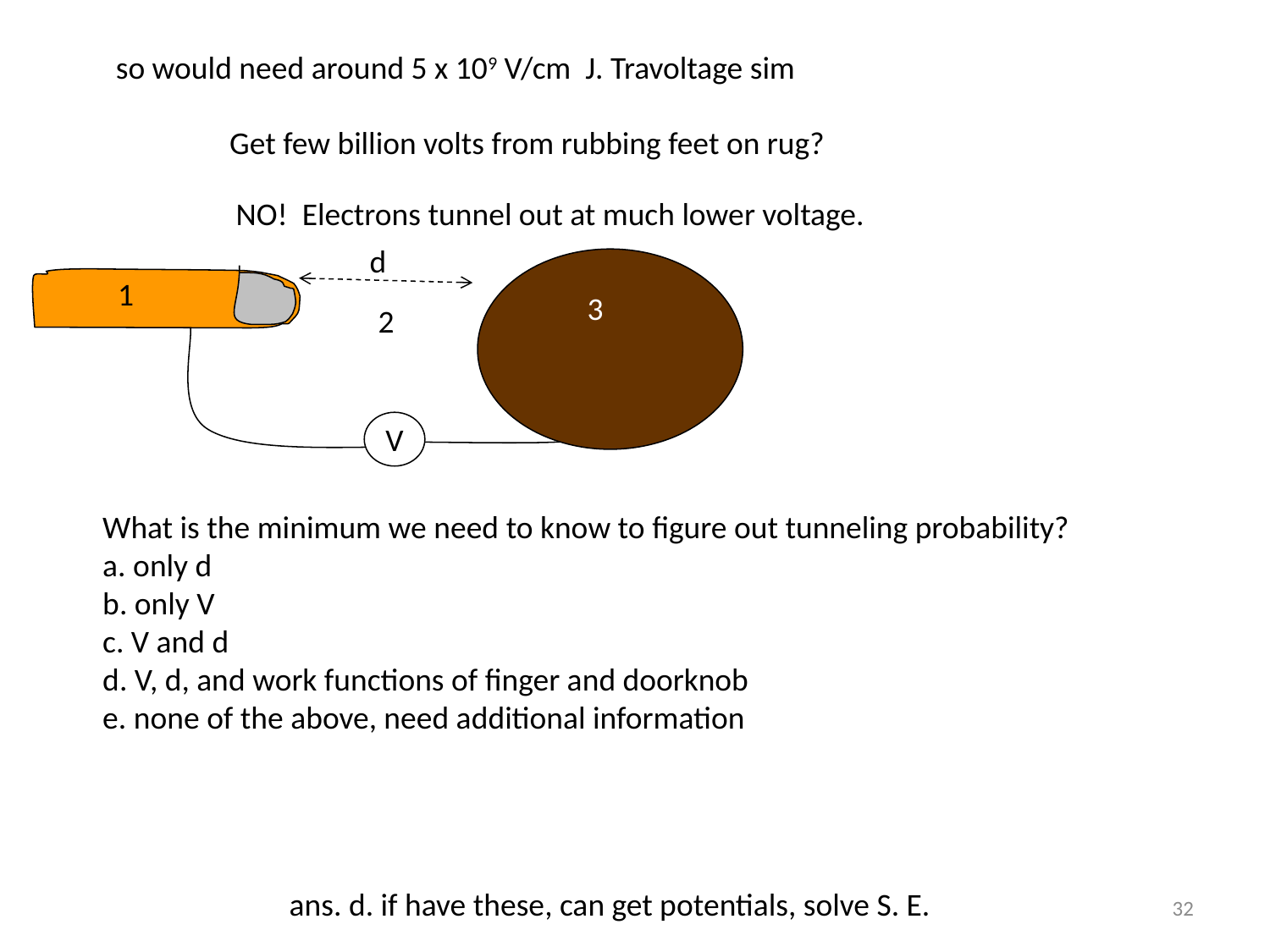

so would need around 5 x 109 V/cm  J. Travoltage sim
Get few billion volts from rubbing feet on rug?
NO!  Electrons tunnel out at much lower voltage.
d

1

3
2

V

What is the minimum we need to know to figure out tunneling probability?
a. only d
b. only V
c. V and d
d. V, d, and work functions of finger and doorknob
e. none of the above, need additional information
ans. d. if have these, can get potentials, solve S. E.
32